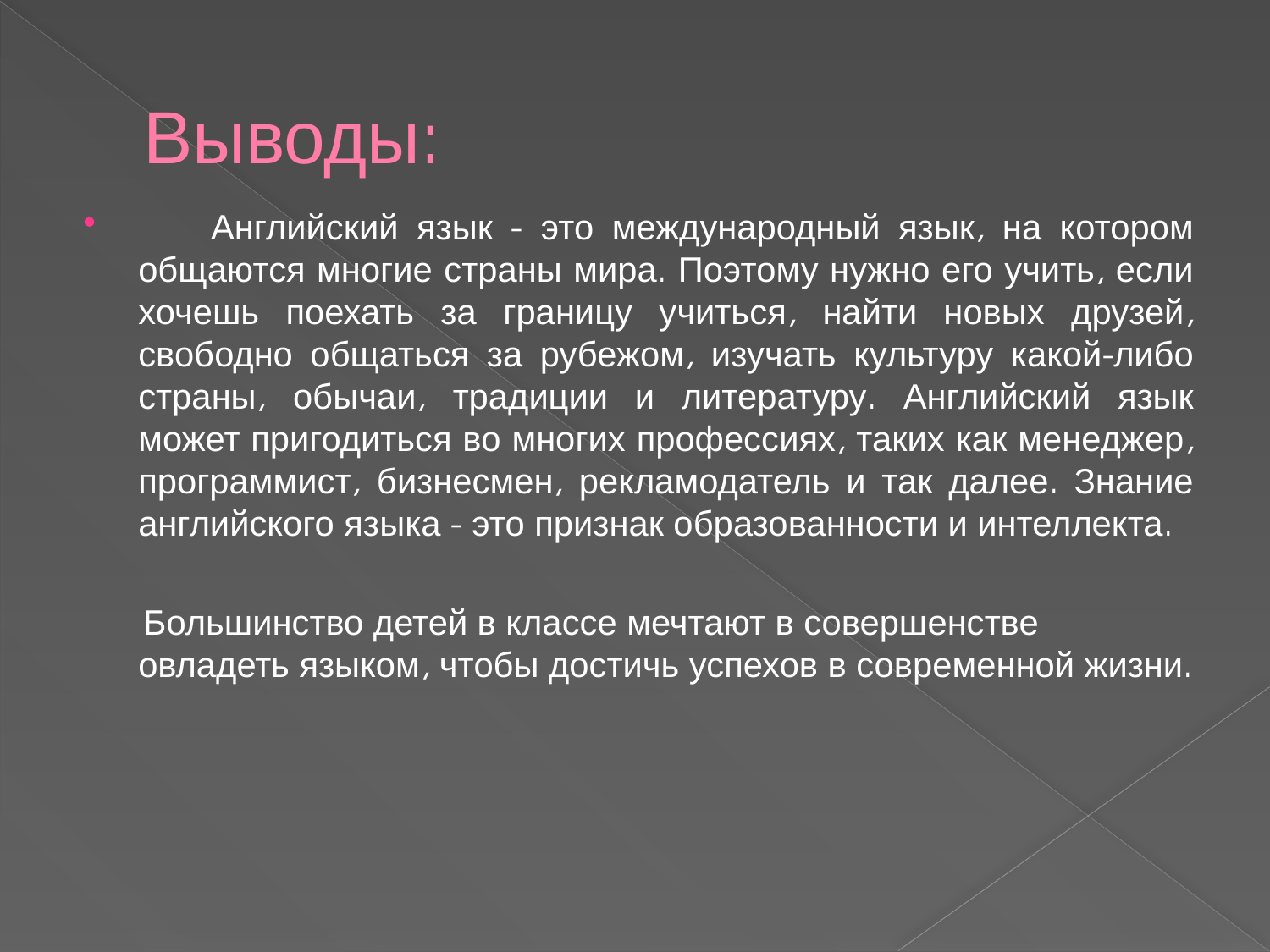

# Выводы:

    Английский язык - это международный язык, на котором общаются многие страны мира. Поэтому нужно его учить, если хочешь поехать за границу учиться, найти новых друзей, свободно общаться за рубежом, изучать культуру какой-либо страны, обычаи, традиции и литературу. Английский язык может пригодиться во многих профессиях, таких как менеджер, программист, бизнесмен, рекламодатель и так далее. Знание английского языка - это признак образованности и интеллекта.

      Большинство детей в классе мечтают в совершенстве овладеть языком, чтобы достичь успехов в современной жизни.